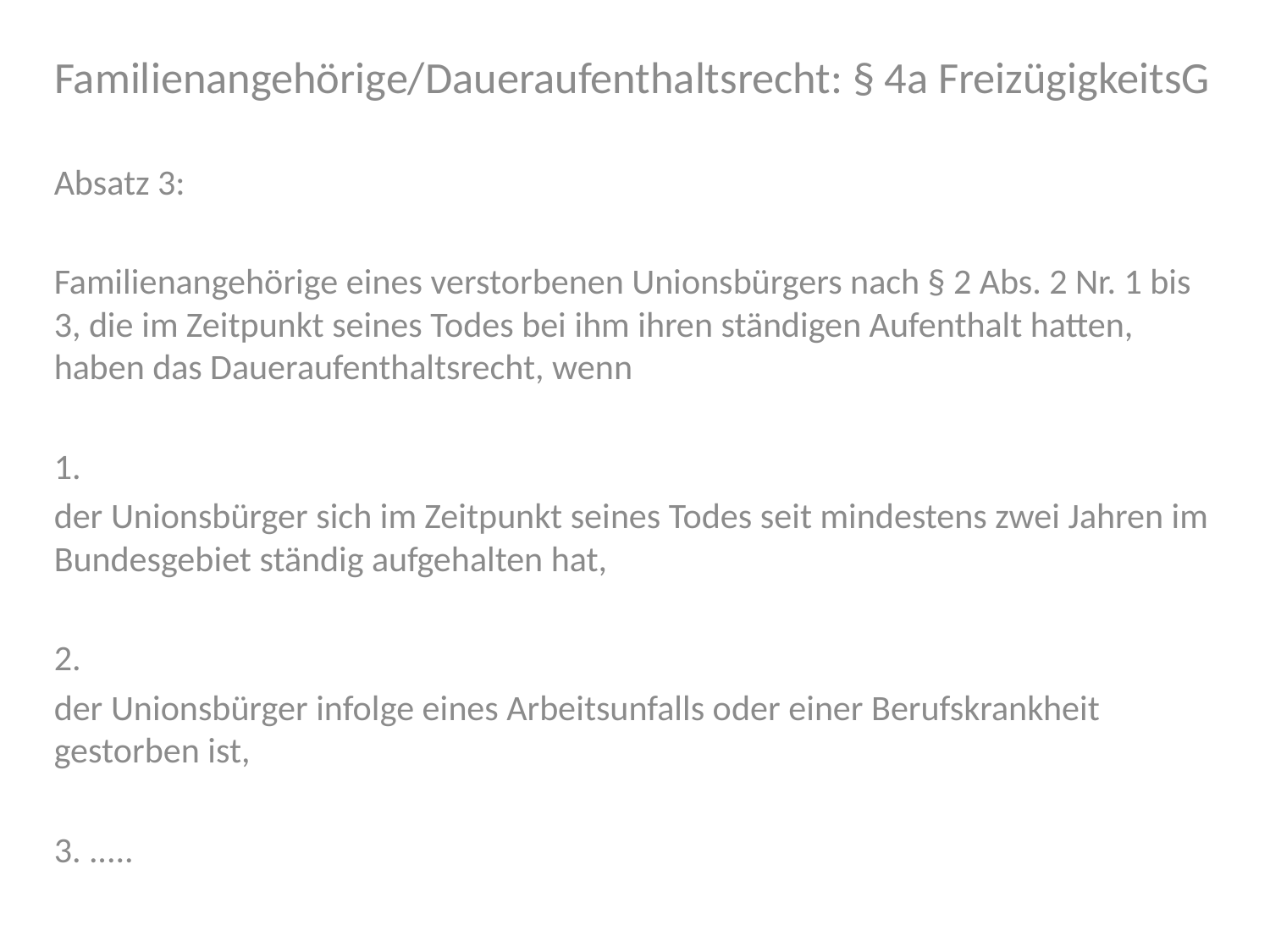

Familienangehörige/Daueraufenthaltsrecht: § 4a FreizügigkeitsG

Absatz 3:

Familienangehörige eines verstorbenen Unionsbürgers nach § 2 Abs. 2 Nr. 1 bis 3, die im Zeitpunkt seines Todes bei ihm ihren ständigen Aufenthalt hatten, haben das Daueraufenthaltsrecht, wenn

1.
der Unionsbürger sich im Zeitpunkt seines Todes seit mindestens zwei Jahren im Bundesgebiet ständig aufgehalten hat,

2.
der Unionsbürger infolge eines Arbeitsunfalls oder einer Berufskrankheit gestorben ist,

3. .....